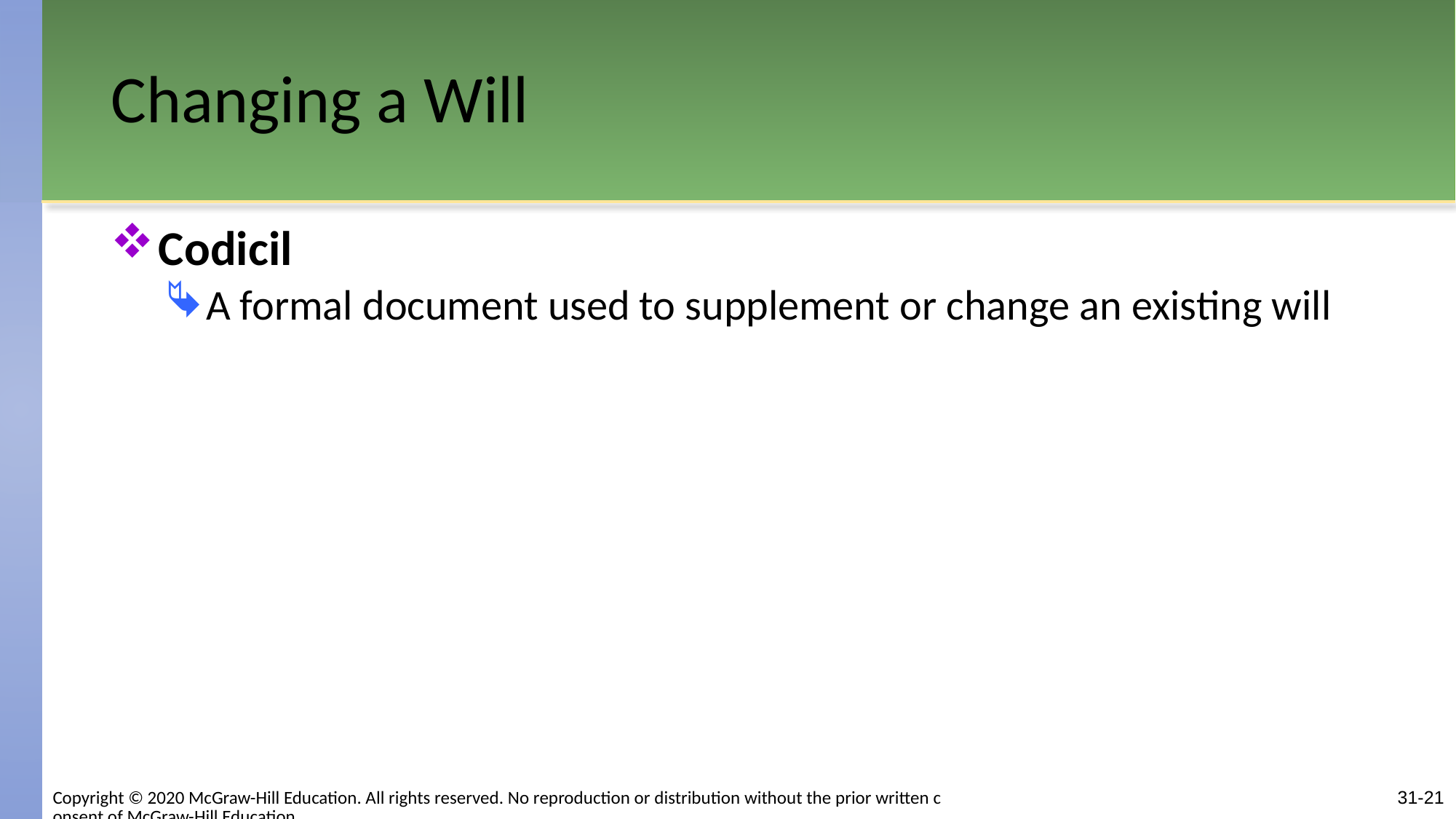

# Changing a Will
Codicil
A formal document used to supplement or change an existing will

31-21
Copyright © 2020 McGraw-Hill Education. All rights reserved. No reproduction or distribution without the prior written consent of McGraw-Hill Education.